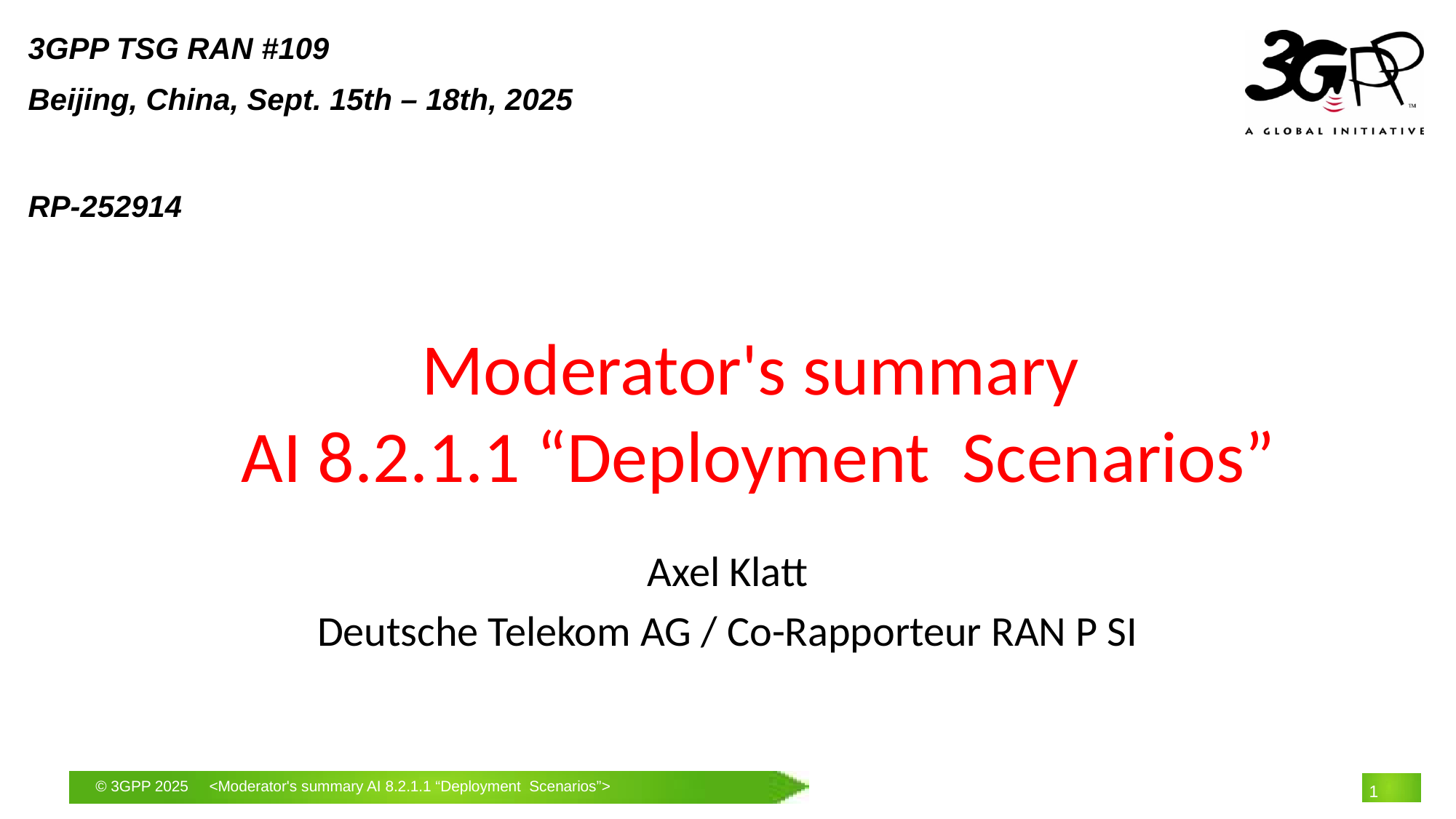

3GPP TSG RAN #109
Beijing, China, Sept. 15th – 18th, 2025

RP-252914
# Moderator's summary AI 8.2.1.1 “Deployment  Scenarios”
Axel Klatt
Deutsche Telekom AG / Co-Rapporteur RAN P SI
1